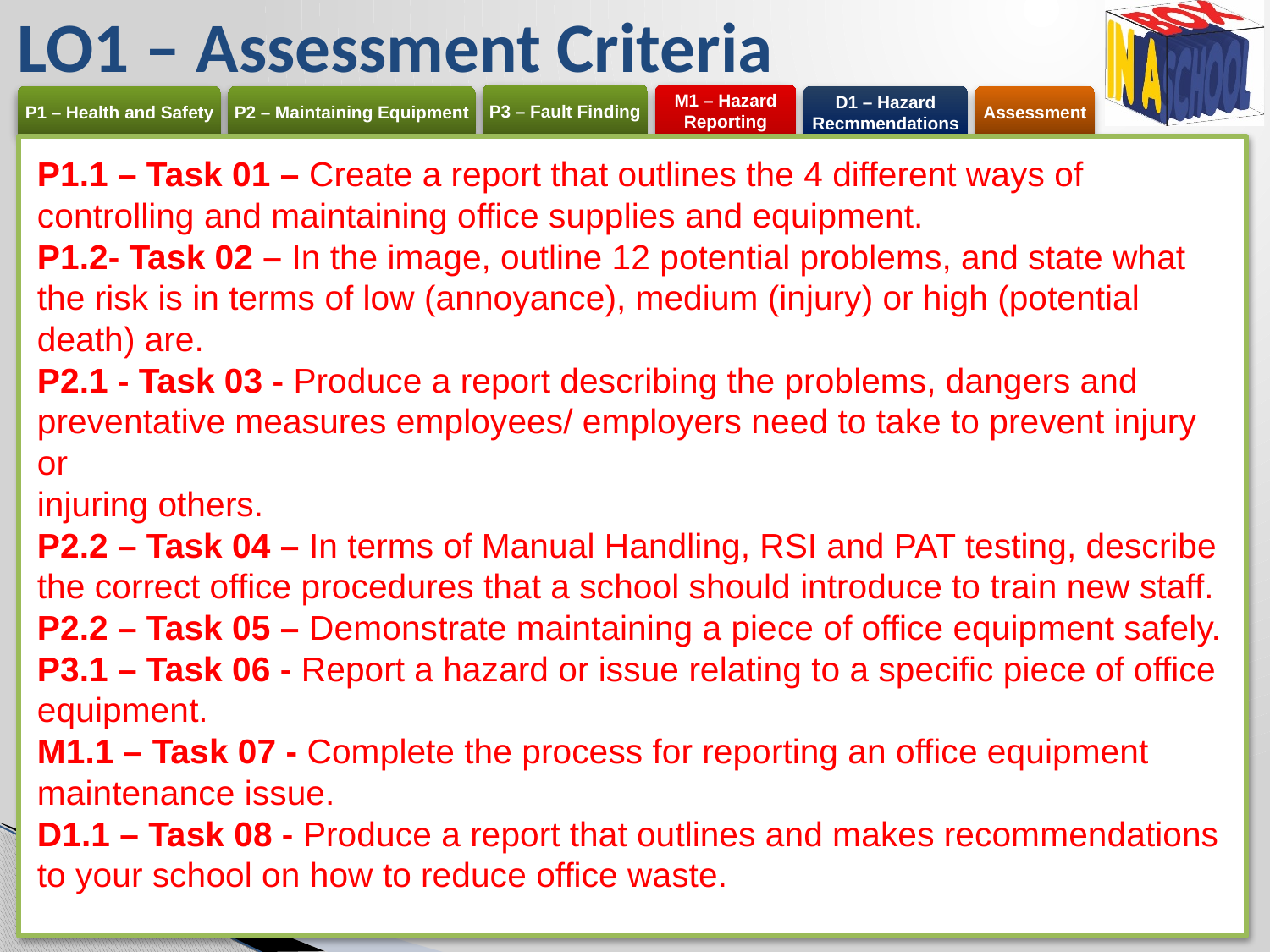

# LO1 – Assessment Criteria
P1.1 – Task 01 – Create a report that outlines the 4 different ways of controlling and maintaining office supplies and equipment.
P1.2- Task 02 – In the image, outline 12 potential problems, and state what the risk is in terms of low (annoyance), medium (injury) or high (potential death) are.
P2.1 - Task 03 - Produce a report describing the problems, dangers and
preventative measures employees/ employers need to take to prevent injury or
injuring others.
P2.2 – Task 04 – In terms of Manual Handling, RSI and PAT testing, describe the correct office procedures that a school should introduce to train new staff.
P2.2 – Task 05 – Demonstrate maintaining a piece of office equipment safely.
P3.1 – Task 06 - Report a hazard or issue relating to a specific piece of office equipment.
M1.1 – Task 07 - Complete the process for reporting an office equipment maintenance issue.
D1.1 – Task 08 - Produce a report that outlines and makes recommendations to your school on how to reduce office waste.